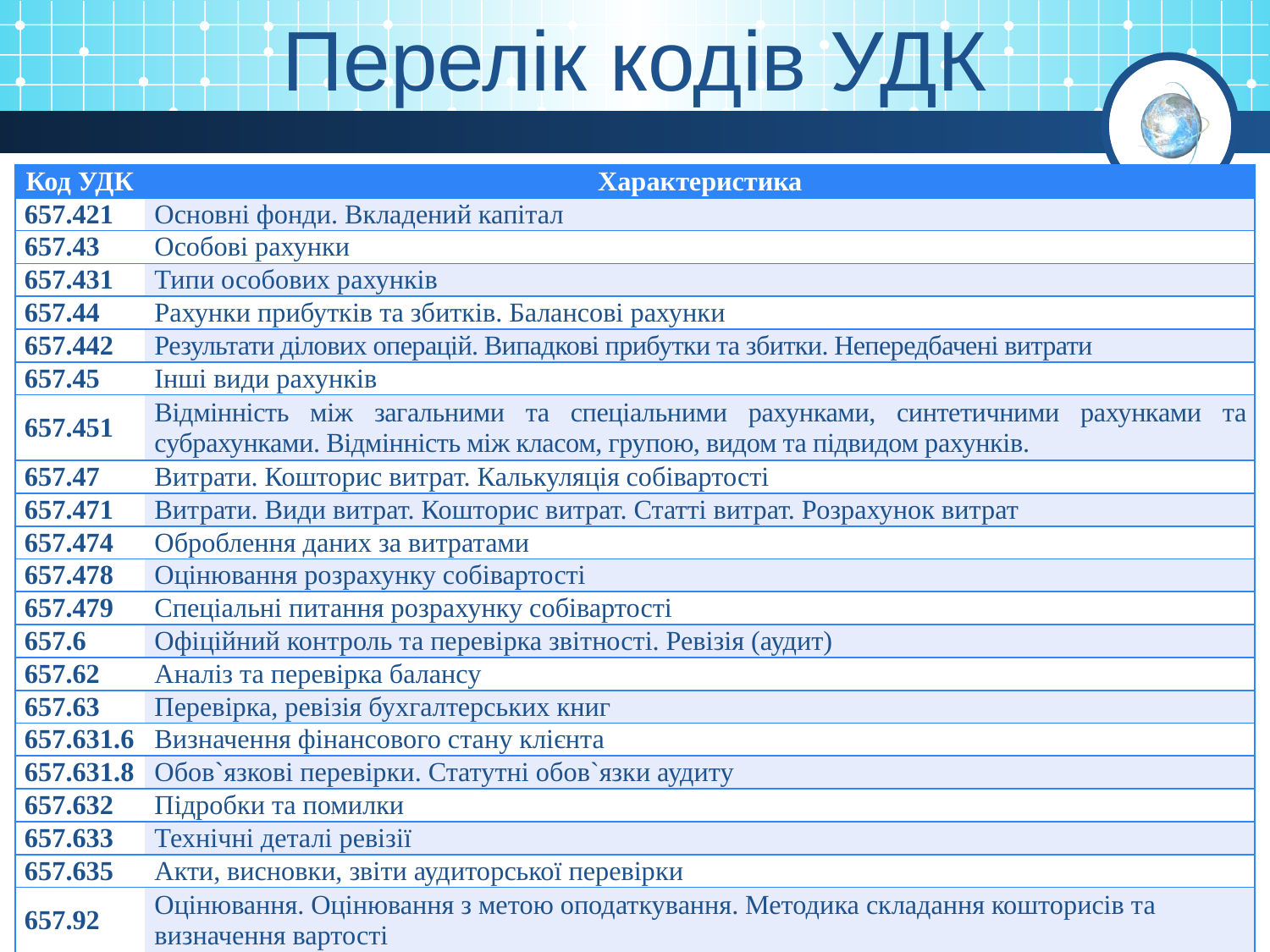

Перелік кодів УДК
| Код УДК | Характеристика |
| --- | --- |
| 657.421 | Основні фонди. Вкладений капітал |
| 657.43 | Особові рахунки |
| 657.431 | Типи особових рахунків |
| 657.44 | Рахунки прибутків та збитків. Балансові рахунки |
| 657.442 | Результати ділових операцій. Випадкові прибутки та збитки. Непередбачені витрати |
| 657.45 | Інші види рахунків |
| 657.451 | Відмінність між загальними та спеціальними рахунками, синтетичними рахунками та субрахунками. Відмінність між класом, групою, видом та підвидом рахунків. |
| 657.47 | Витрати. Кошторис витрат. Калькуляція собівартості |
| 657.471 | Витрати. Види витрат. Кошторис витрат. Статті витрат. Розрахунок витрат |
| 657.474 | Оброблення даних за витратами |
| 657.478 | Оцінювання розрахунку собівартості |
| 657.479 | Спеціальні питання розрахунку собівартості |
| 657.6 | Офіційний контроль та перевірка звітності. Ревізія (аудит) |
| 657.62 | Аналіз та перевірка балансу |
| 657.63 | Перевірка, ревізія бухгалтерських книг |
| 657.631.6 | Визначення фінансового стану клієнта |
| 657.631.8 | Обов`язкові перевірки. Статутні обов`язки аудиту |
| 657.632 | Підробки та помилки |
| 657.633 | Технічні деталі ревізії |
| 657.635 | Акти, висновки, звіти аудиторської перевірки |
| 657.92 | Оцінювання. Оцінювання з метою оподаткування. Методика складання кошторисів та визначення вартості |